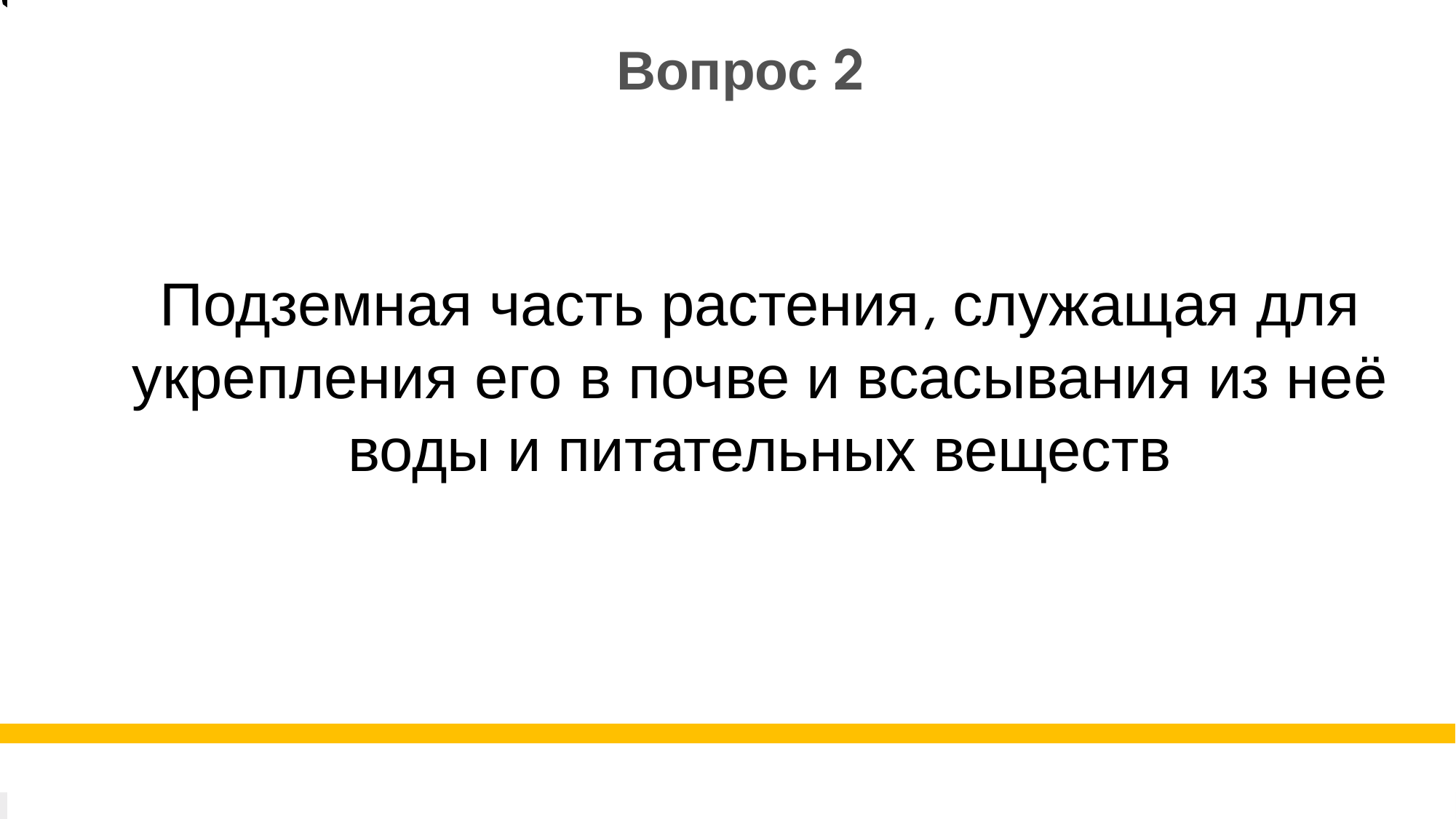

м
Вопрос 2

Подземная часть растения, служащая для укрепления его в почве и всасывания из неё воды и питательных веществ